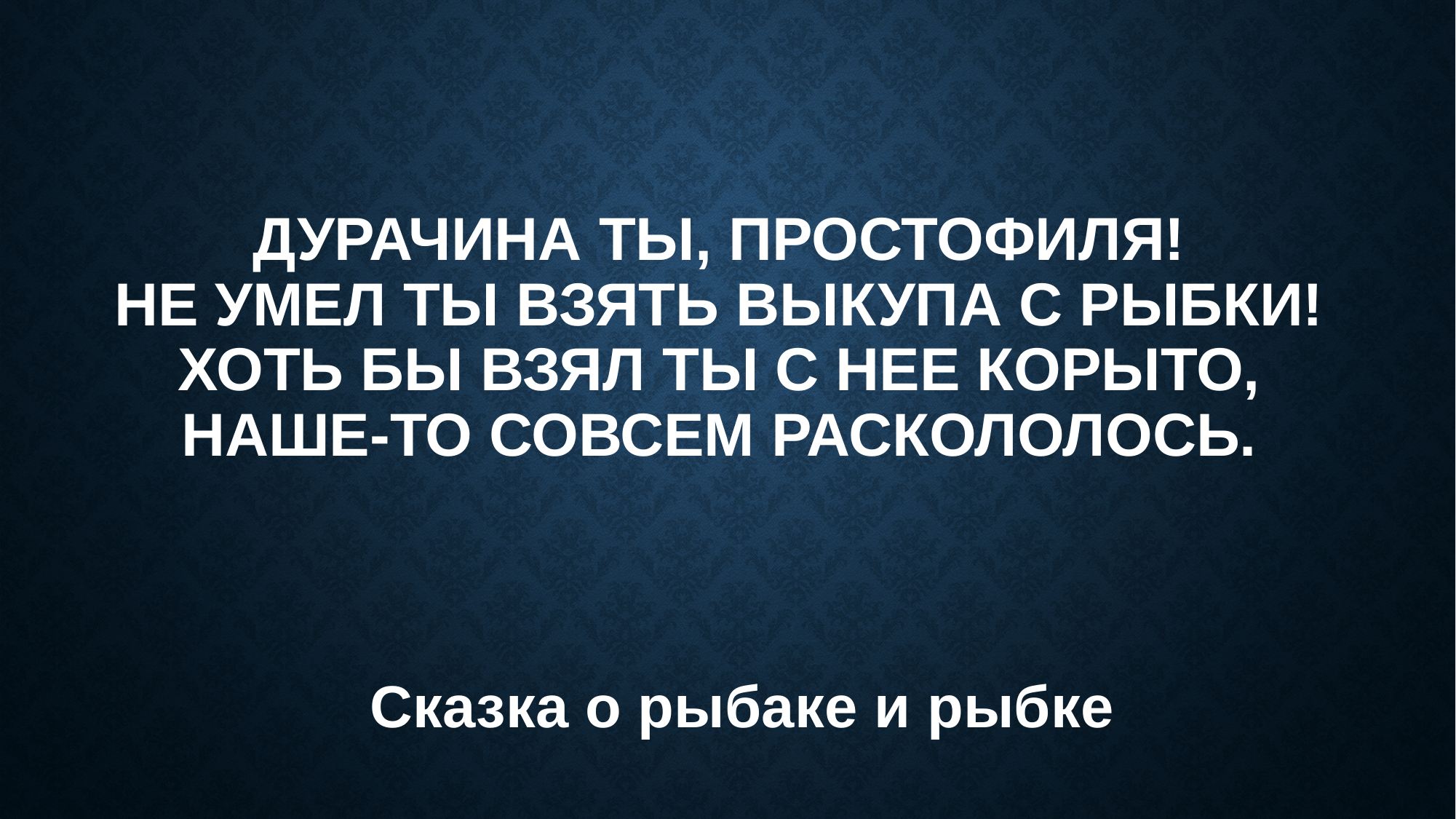

# Дурачина ты, простофиля! Не умел ты взять выкупа с рыбки! Хоть бы взял ты с нее корыто, Наше-то совсем раскололось.
Сказка о рыбаке и рыбке